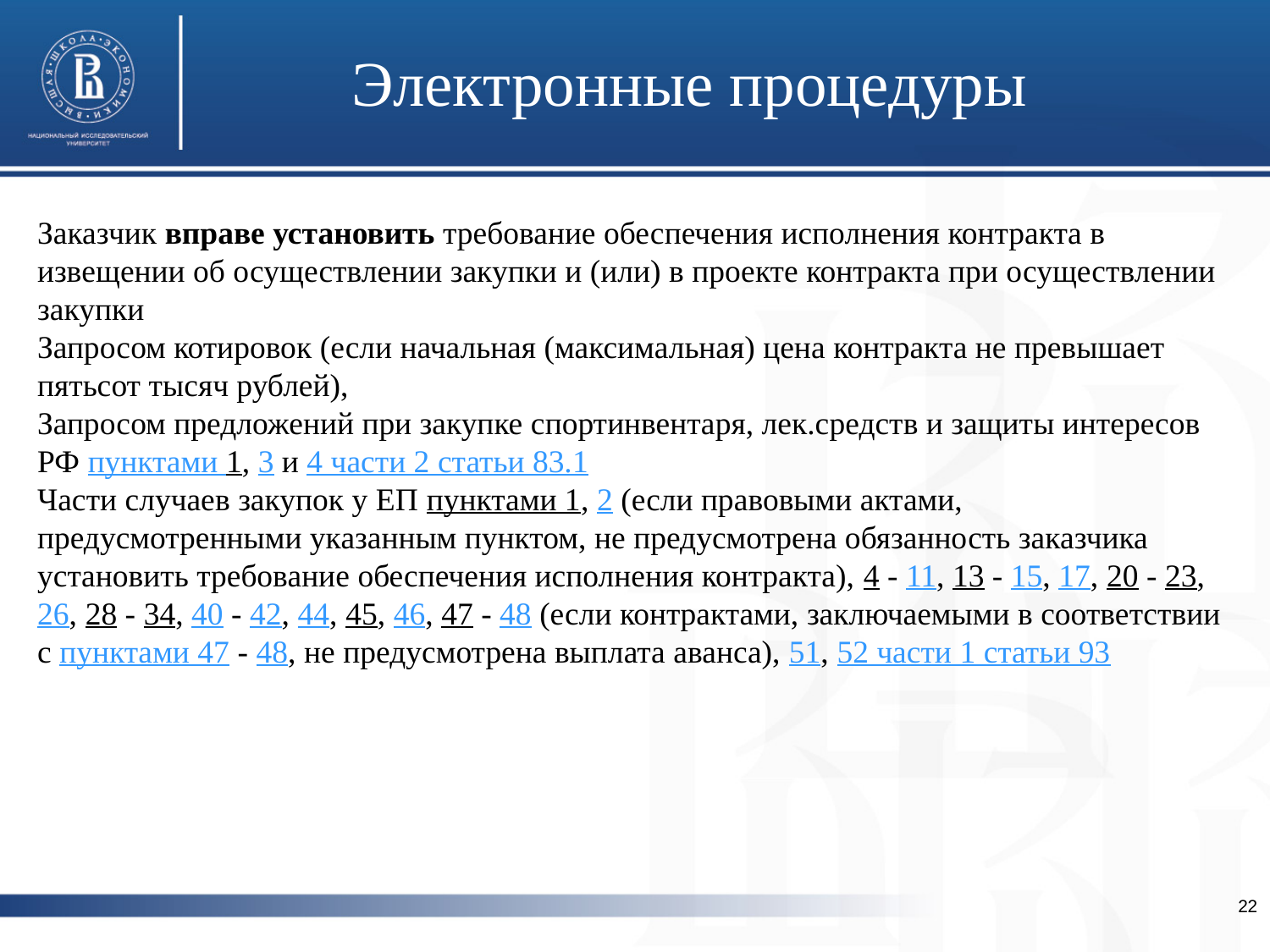

Электронные процедуры
Заказчик вправе установить требование обеспечения исполнения контракта в извещении об осуществлении закупки и (или) в проекте контракта при осуществлении закупки
Запросом котировок (если начальная (максимальная) цена контракта не превышает пятьсот тысяч рублей),
Запросом предложений при закупке спортинвентаря, лек.средств и защиты интересов РФ пунктами 1, 3 и 4 части 2 статьи 83.1
Части случаев закупок у ЕП пунктами 1, 2 (если правовыми актами, предусмотренными указанным пунктом, не предусмотрена обязанность заказчика установить требование обеспечения исполнения контракта), 4 - 11, 13 - 15, 17, 20 - 23, 26, 28 - 34, 40 - 42, 44, 45, 46, 47 - 48 (если контрактами, заключаемыми в соответствии с пунктами 47 - 48, не предусмотрена выплата аванса), 51, 52 части 1 статьи 93
22